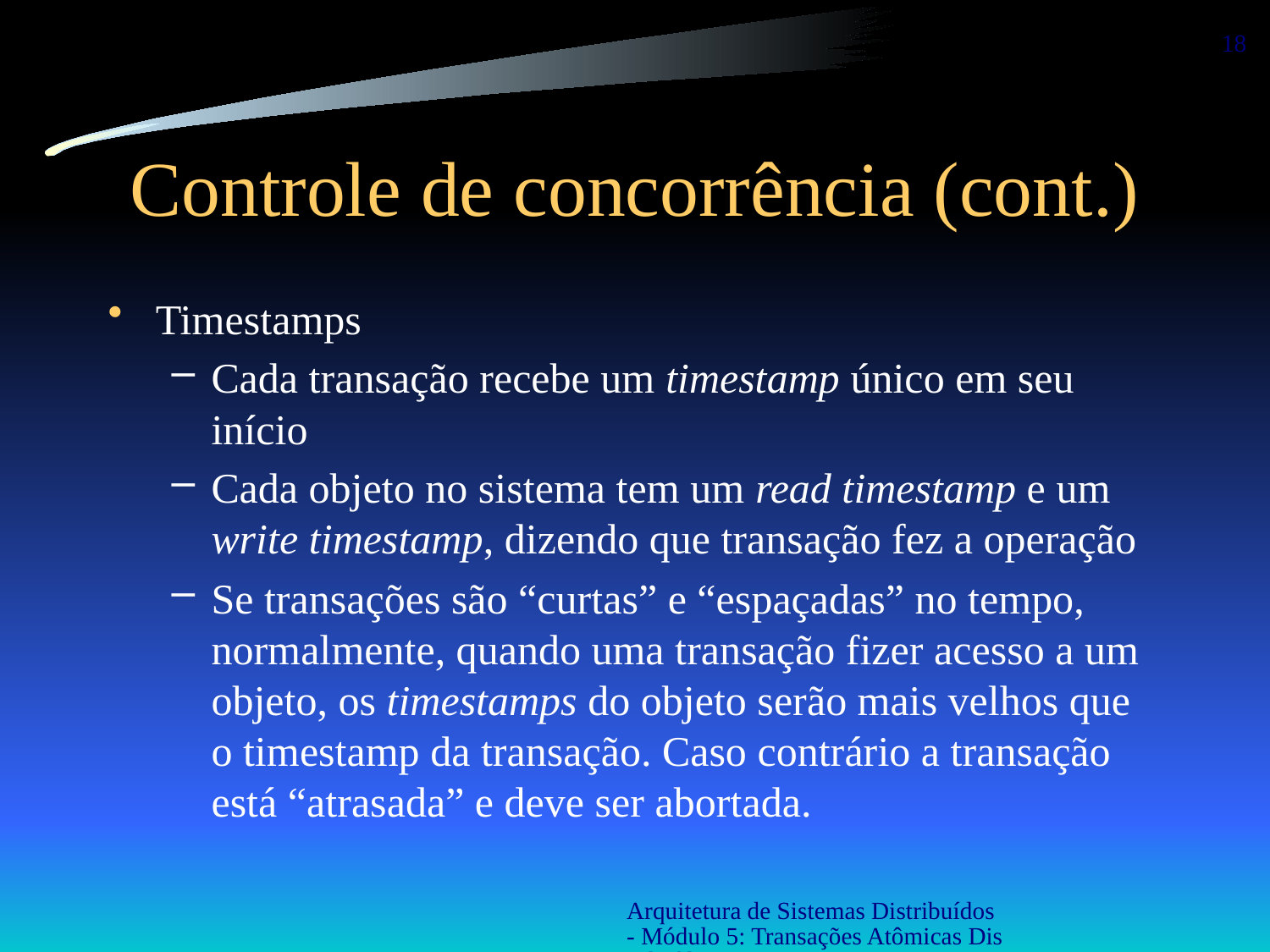

18
# Controle de concorrência (cont.)
Timestamps
Cada transação recebe um timestamp único em seu início
Cada objeto no sistema tem um read timestamp e um write timestamp, dizendo que transação fez a operação
Se transações são “curtas” e “espaçadas” no tempo, normalmente, quando uma transação fizer acesso a um objeto, os timestamps do objeto serão mais velhos que o timestamp da transação. Caso contrário a transação está “atrasada” e deve ser abortada.
Arquitetura de Sistemas Distribuídos - Módulo 5: Transações Atômicas Distribuídas